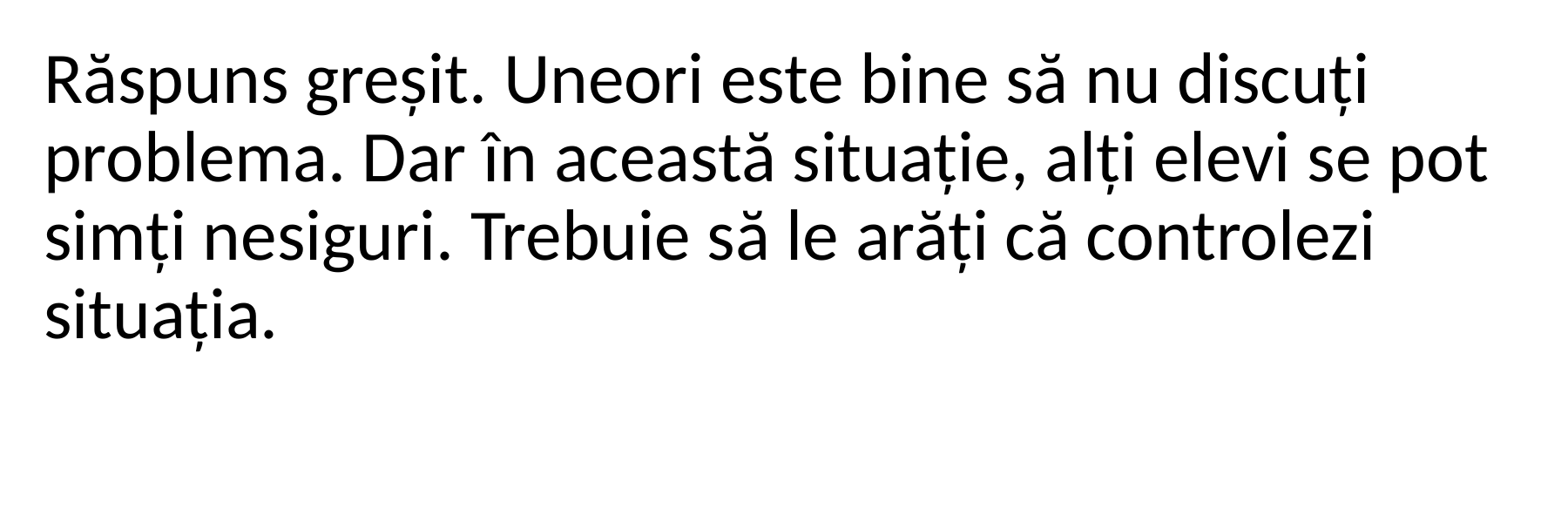

Răspuns greșit. Uneori este bine să nu discuți problema. Dar în această situație, alți elevi se pot simți nesiguri. Trebuie să le arăți că controlezi situația.